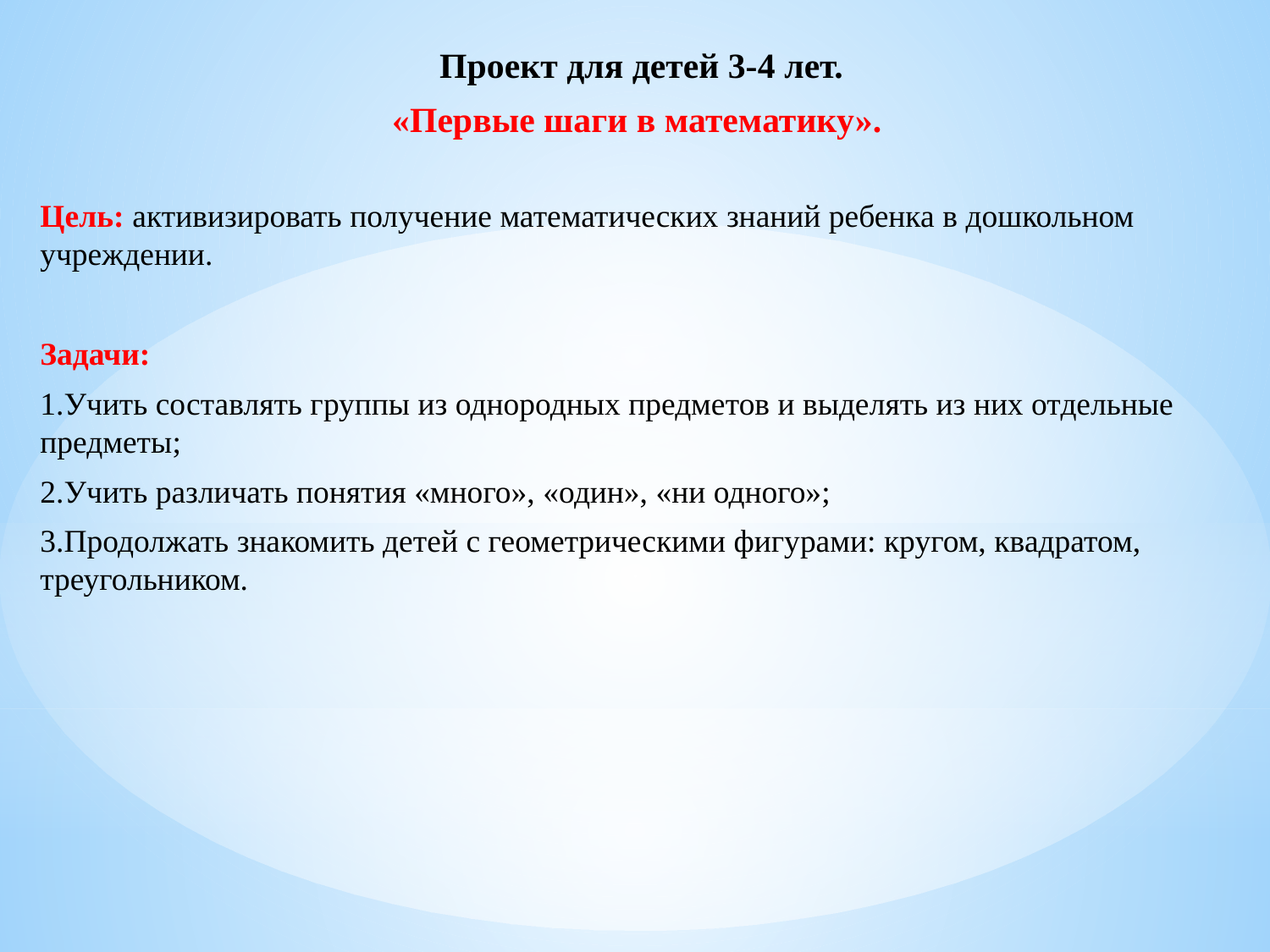

Проект для детей 3-4 лет.
«Первые шаги в математику».

Цель: активизировать получение математических знаний ребенка в дошкольном учреждении.

Задачи:
1.Учить составлять группы из однородных предметов и выделять из них отдельные предметы;
2.Учить различать понятия «много», «один», «ни одного»;
3.Продолжать знакомить детей с геометрическими фигурами: кругом, квадратом, треугольником.